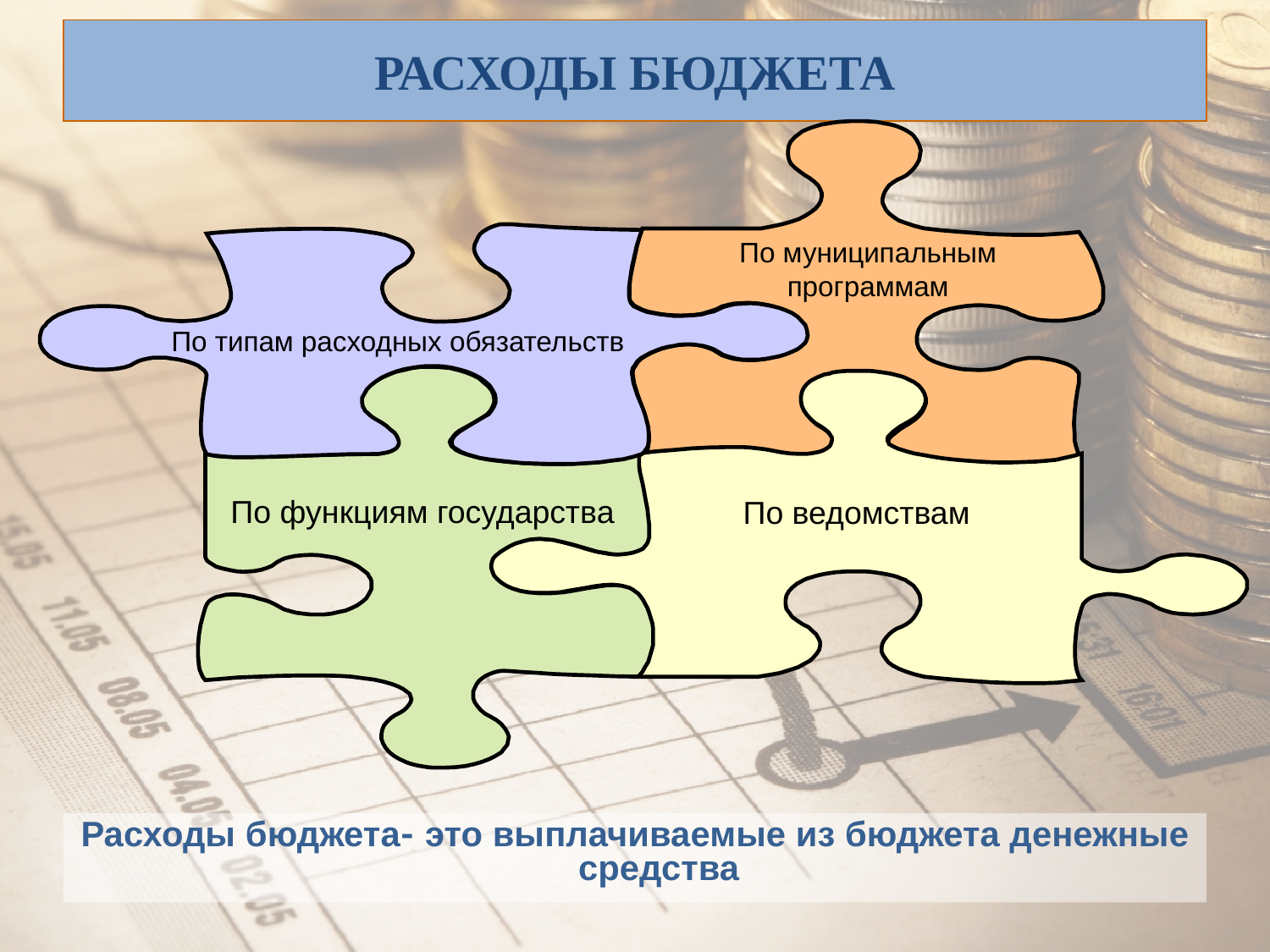

# РАСХОДЫ БЮДЖЕТА

По муниципальным программам
По типам расходных обязательств
По функциям государства
По ведомствам
Расходы бюджета- это выплачиваемые из бюджета денежные средства